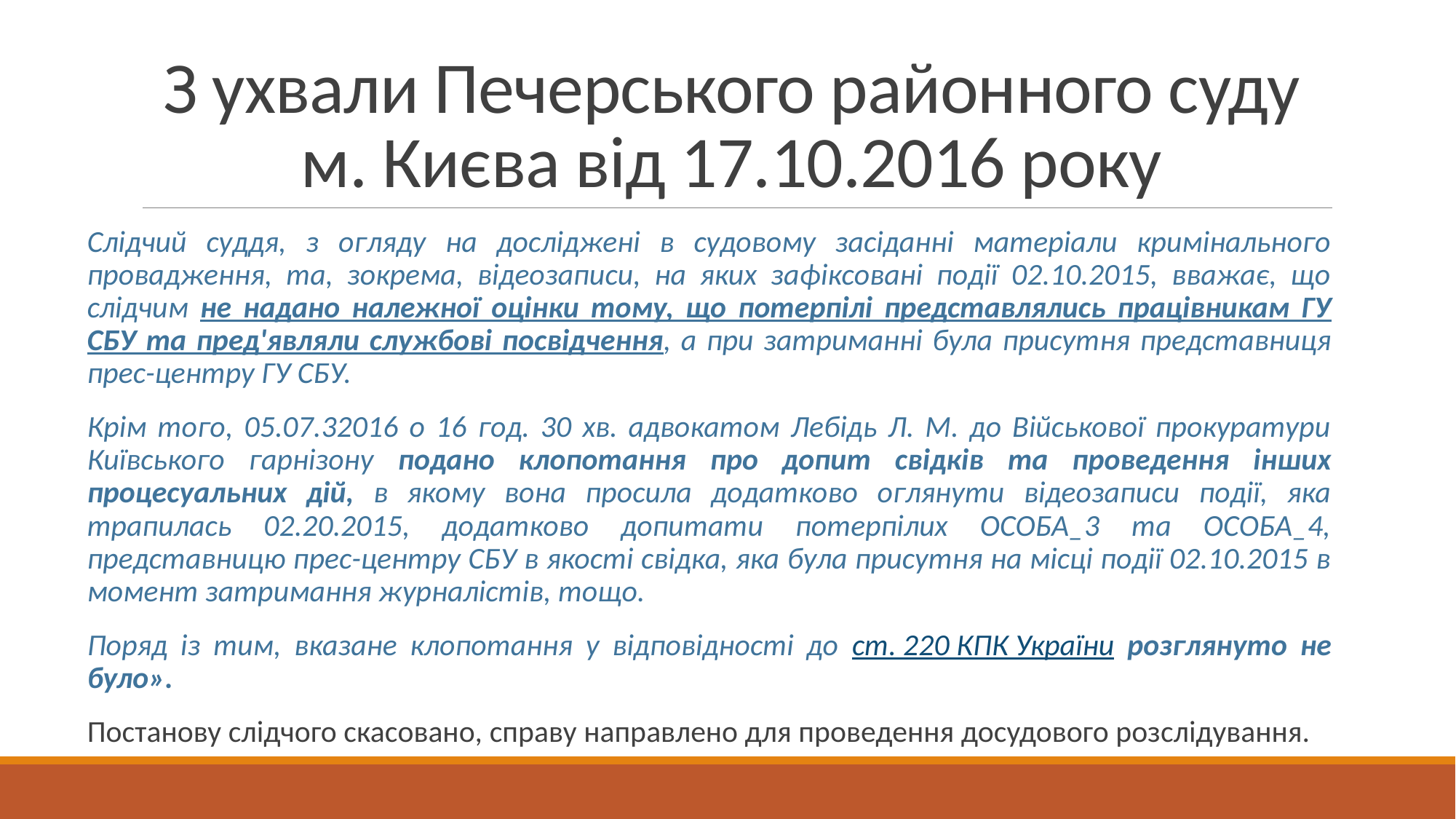

# З ухвали Печерського районного суду м. Києва від 17.10.2016 року
Слідчий суддя, з огляду на досліджені в судовому засіданні матеріали кримінального провадження, та, зокрема, відеозаписи, на яких зафіксовані події 02.10.2015, вважає, що слідчим не надано належної оцінки тому, що потерпілі представлялись працівникам ГУ СБУ та пред'являли службові посвідчення, а при затриманні була присутня представниця прес-центру ГУ СБУ.
Крім того, 05.07.32016 о 16 год. 30 хв. адвокатом Лебідь Л. М. до Військової прокуратури Київського гарнізону подано клопотання про допит свідків та проведення інших процесуальних дій, в якому вона просила додатково оглянути відеозаписи події, яка трапилась 02.20.2015, додатково допитати потерпілих ОСОБА_3 та ОСОБА_4, представницю прес-центру СБУ в якості свідка, яка була присутня на місці події 02.10.2015 в момент затримання журналістів, тощо.
Поряд із тим, вказане клопотання у відповідності до ст. 220 КПК України розглянуто не було».
Постанову слідчого скасовано, справу направлено для проведення досудового розслідування.